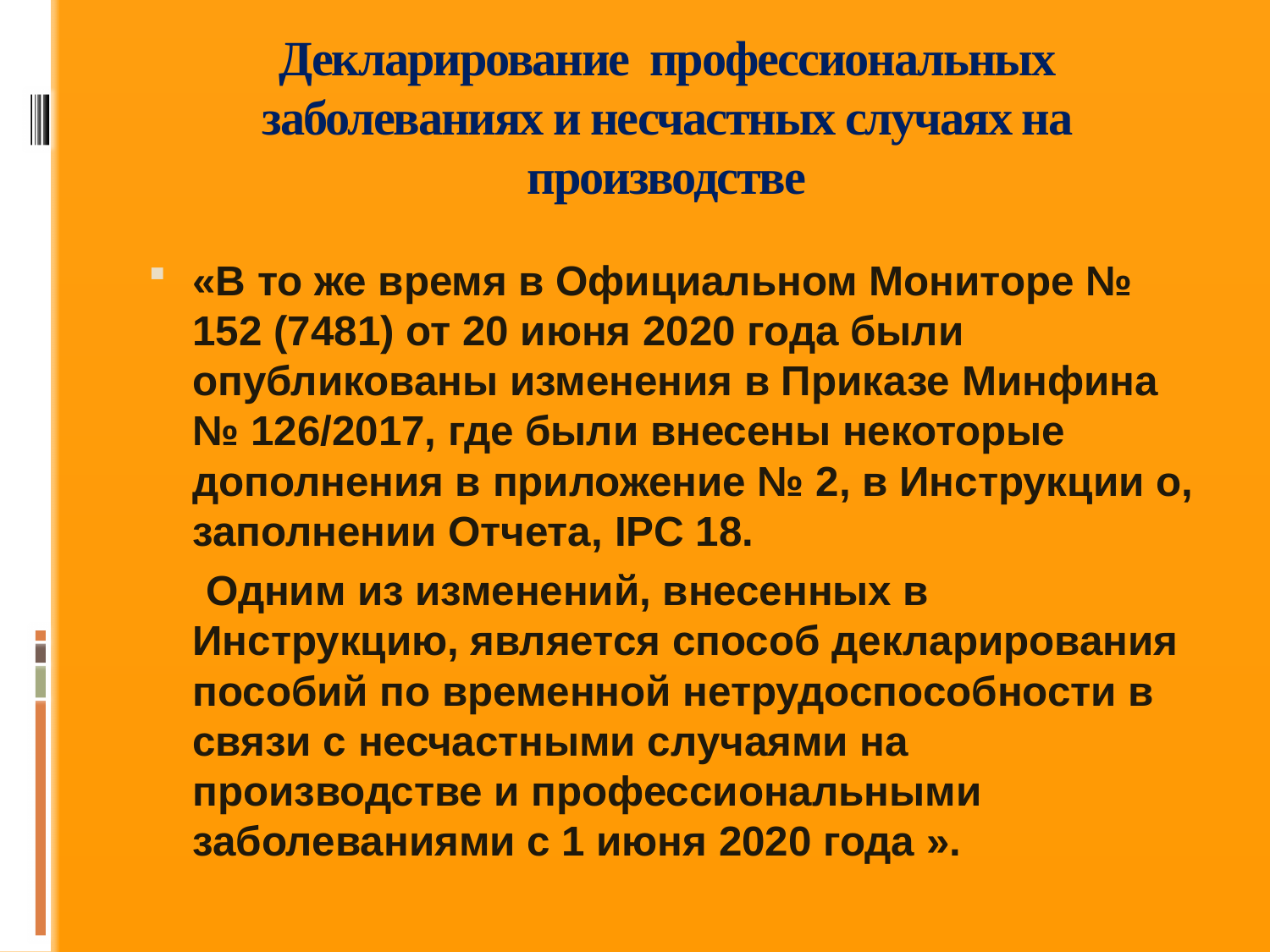

# Декларирование  профессиональных заболеваниях и несчастных случаях на производстве
«В то же время в Официальном Мониторе № 152 (7481) от 20 июня 2020 года были опубликованы изменения в Приказе Минфина № 126/2017, где были внесены некоторые дополнения в приложение № 2, в Инструкции о, заполнении Отчета, IPC 18.
     Одним из изменений, внесенных в Инструкцию, является способ декларирования пособий по временной нетрудоспособности в связи с несчастными случаями на производстве и профессиональными заболеваниями с 1 июня 2020 года ».